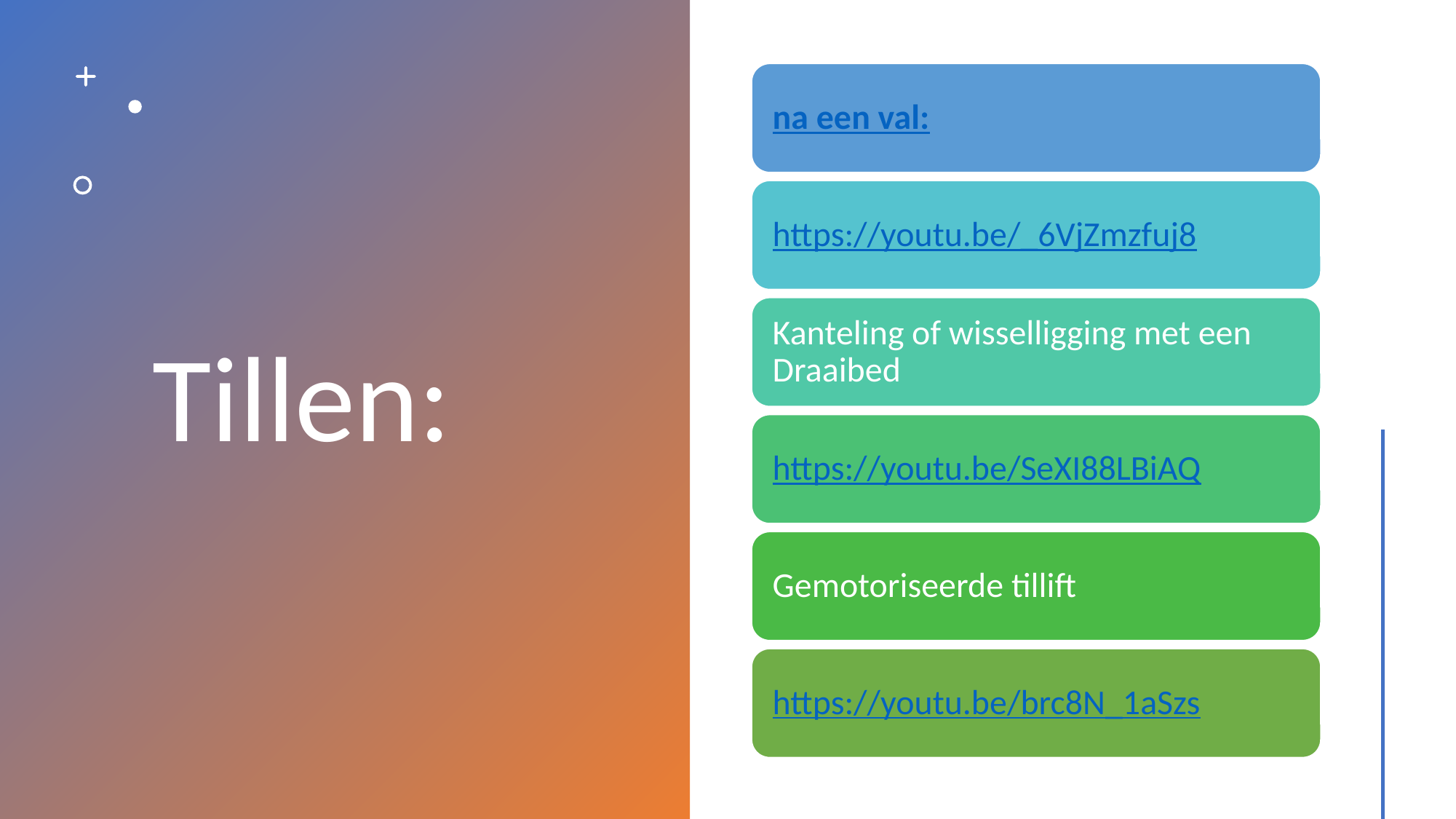

# Tillen:
na een val:
https://youtu.be/_6VjZmzfuj8
Kanteling of wisselligging met een Draaibed
https://youtu.be/SeXI88LBiAQ
Gemotoriseerde tillift
https://youtu.be/brc8N_1aSzs